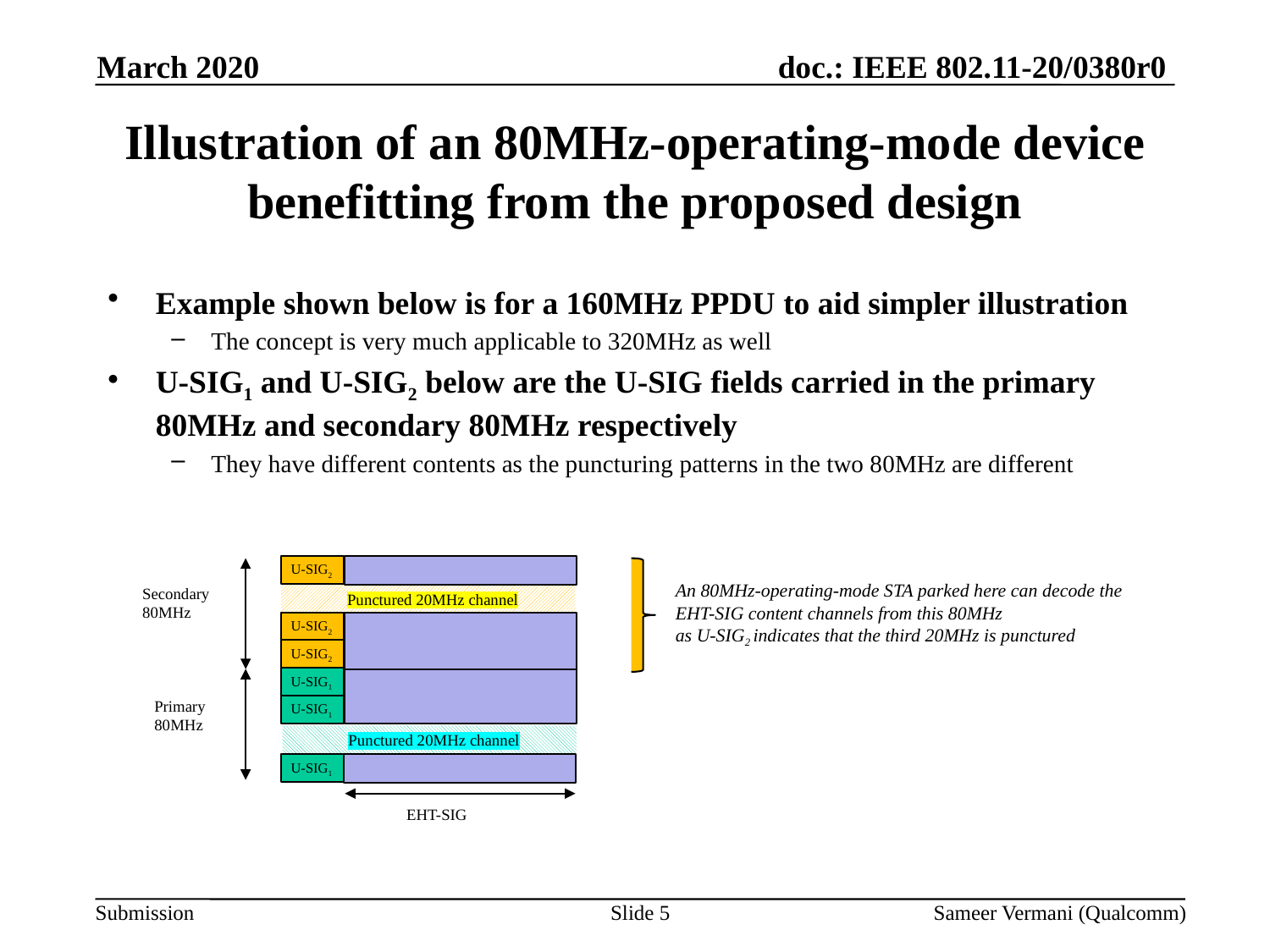

March 2020
# Illustration of an 80MHz-operating-mode device benefitting from the proposed design
Example shown below is for a 160MHz PPDU to aid simpler illustration
The concept is very much applicable to 320MHz as well
U-SIG1 and U-SIG2 below are the U-SIG fields carried in the primary 80MHz and secondary 80MHz respectively
They have different contents as the puncturing patterns in the two 80MHz are different

U-SIG2

An 80MHz-operating-mode STA parked here can decode the
EHT-SIG content channels from this 80MHz
as U-SIG2 indicates that the third 20MHz is punctured
Secondary
80MHz
              Punctured 20MHz channel

U-SIG2
U-SIG2

U-SIG1

Primary
80MHz
U-SIG1
              Punctured 20MHz channel

U-SIG1
EHT-SIG
Slide 5
Sameer Vermani (Qualcomm)